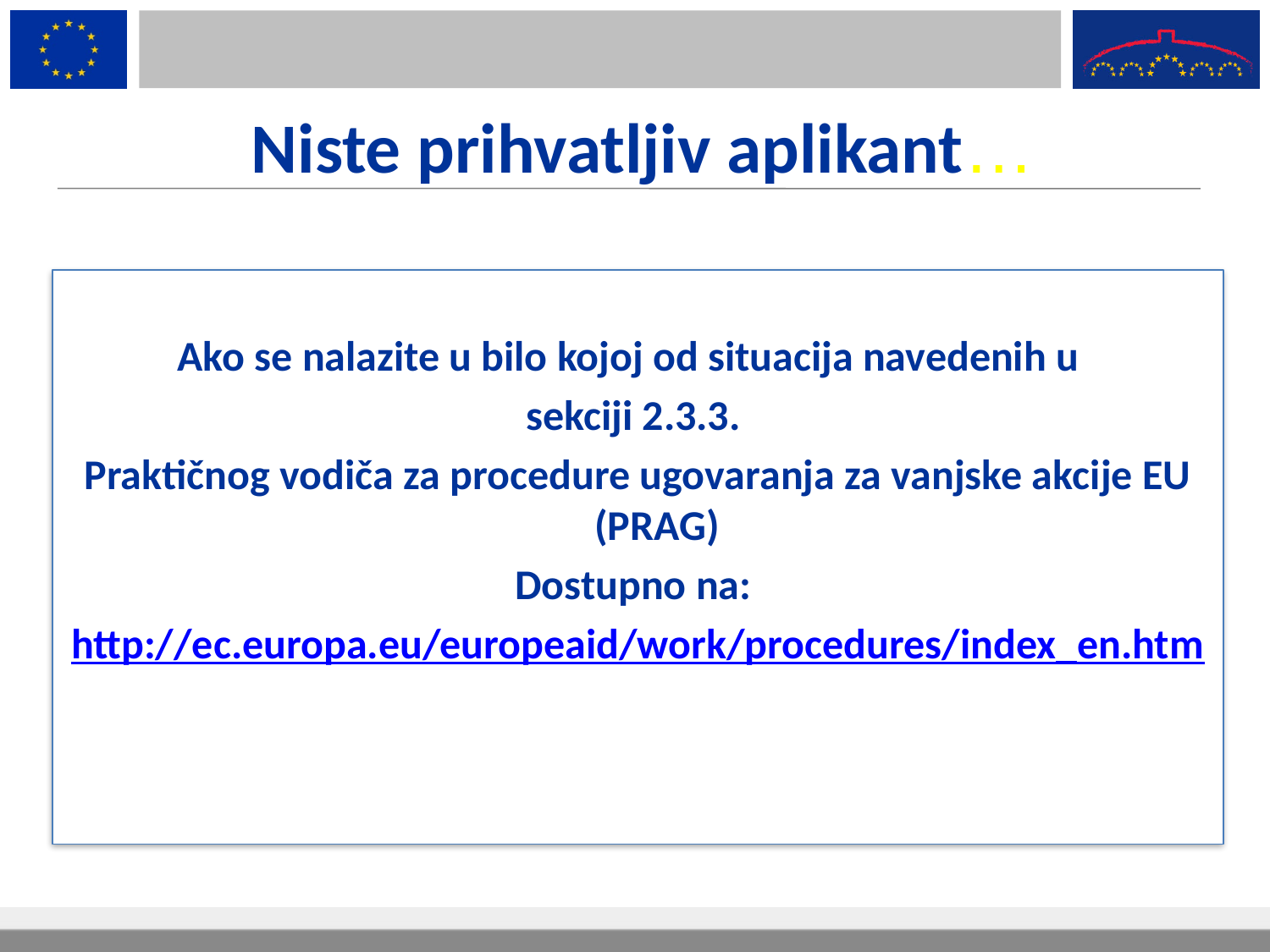

# Niste prihvatljiv aplikant…
Ako se nalazite u bilo kojoj od situacija navedenih u
sekciji 2.3.3.
Praktičnog vodiča za procedure ugovaranja za vanjske akcije EU (PRAG)
Dostupno na:
http://ec.europa.eu/europeaid/work/procedures/index_en.htm